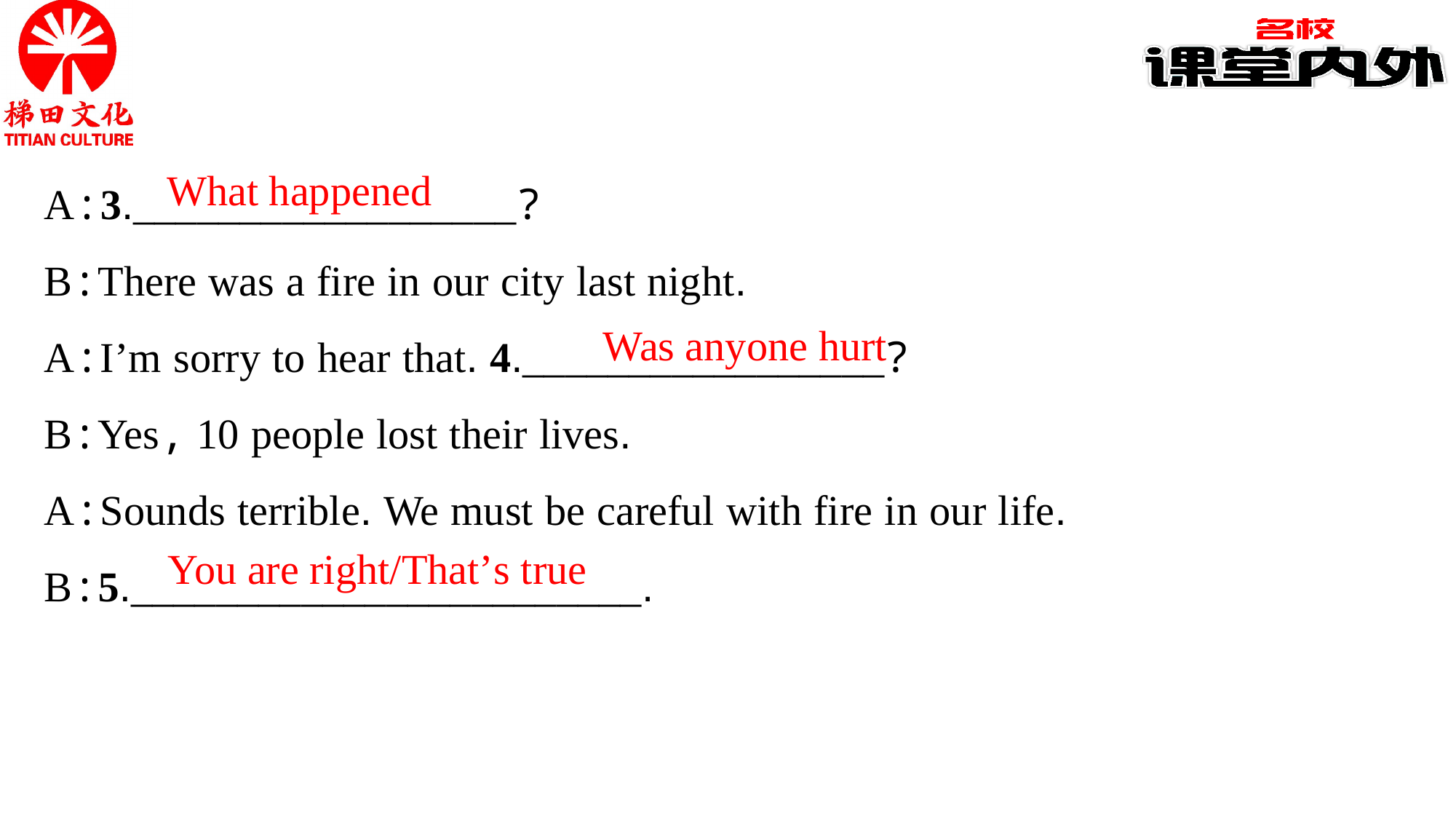

A:3.__________________?
B:There was a fire in our city last night.
A:I’m sorry to hear that. 4._________________?
B:Yes, 10 people lost their lives.
A:Sounds terrible. We must be careful with fire in our life.
B:5.________________________.
What happened
Was anyone hurt
You are right/That’s true